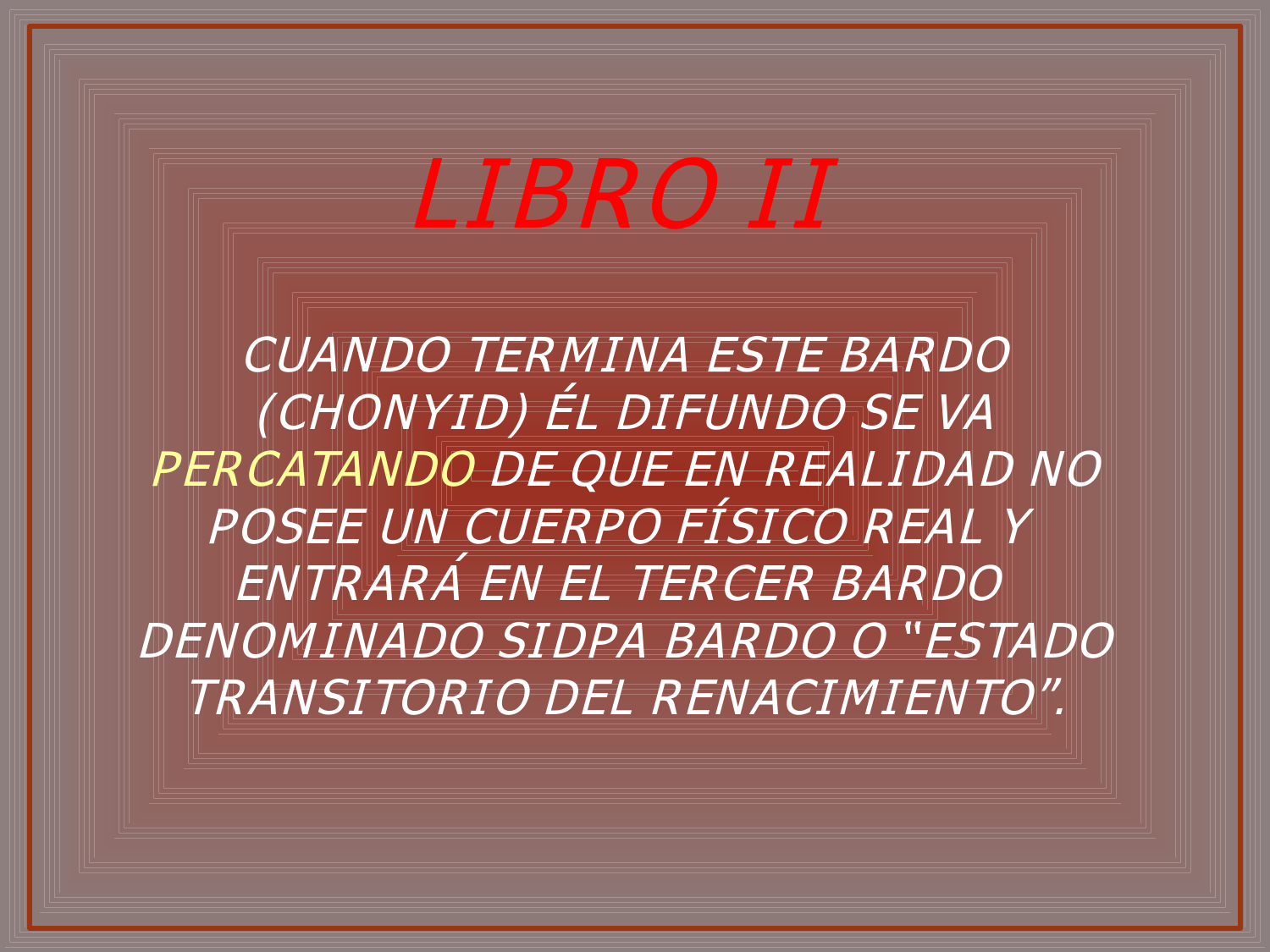

LIBRO II
CUANDO TERMINA ESTE BARDO (CHONYID) ÉL DIFUNDO SE VA PERCATANDO DE QUE EN REALIDAD NO POSEE UN CUERPO FÍSICO REAL Y  ENTRARÁ EN EL TERCER BARDO  DENOMINADO SIDPA BARDO O “ESTADO TRANSITORIO DEL RENACIMIENTO”.